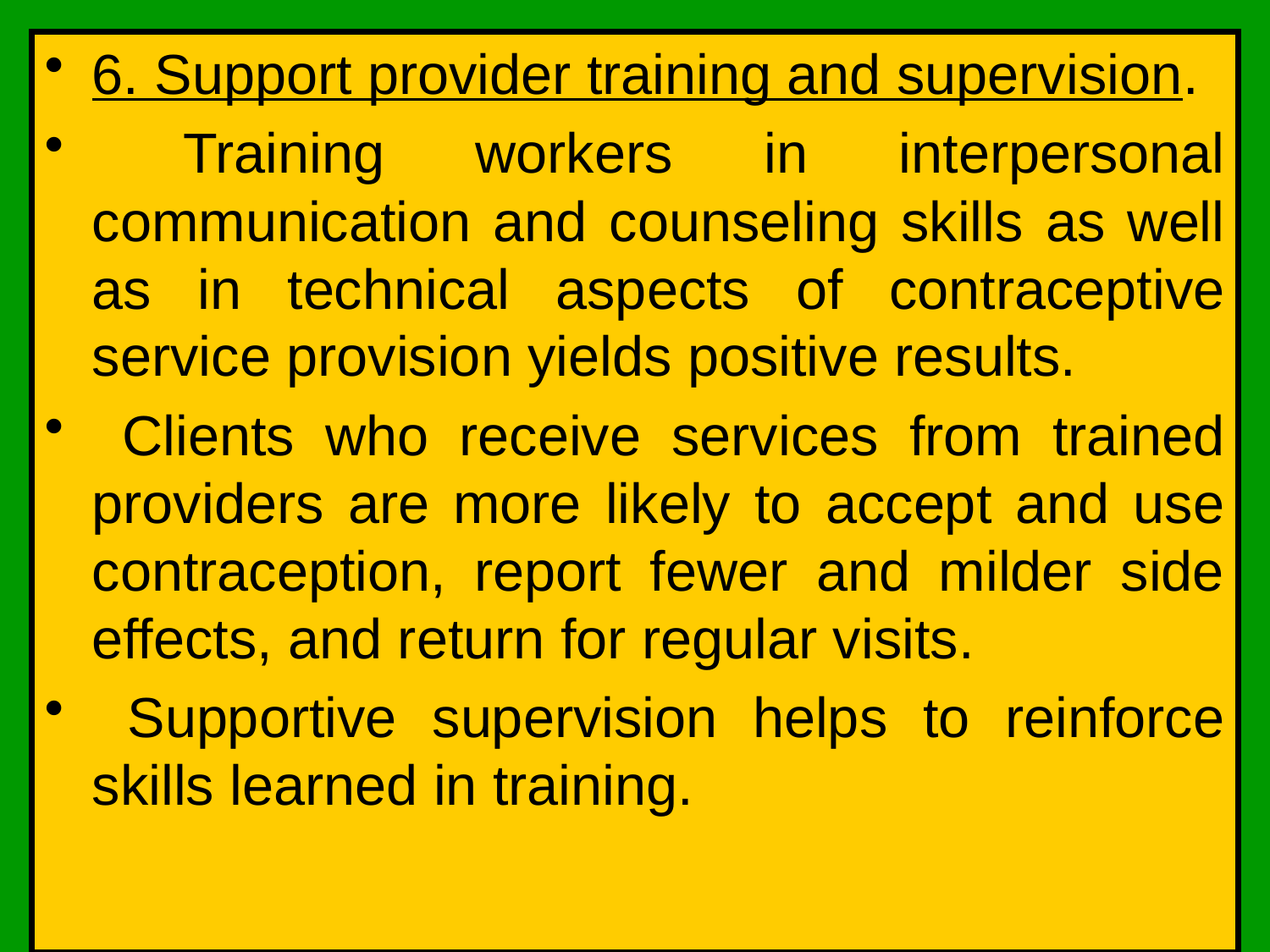

6. Support provider training and supervision.
 Training workers in interpersonal communication and counseling skills as well as in technical aspects of contraceptive service provision yields positive results.
 Clients who receive services from trained providers are more likely to accept and use contraception, report fewer and milder side effects, and return for regular visits.
 Supportive supervision helps to reinforce skills learned in training.

#
National Family Health Survey-2